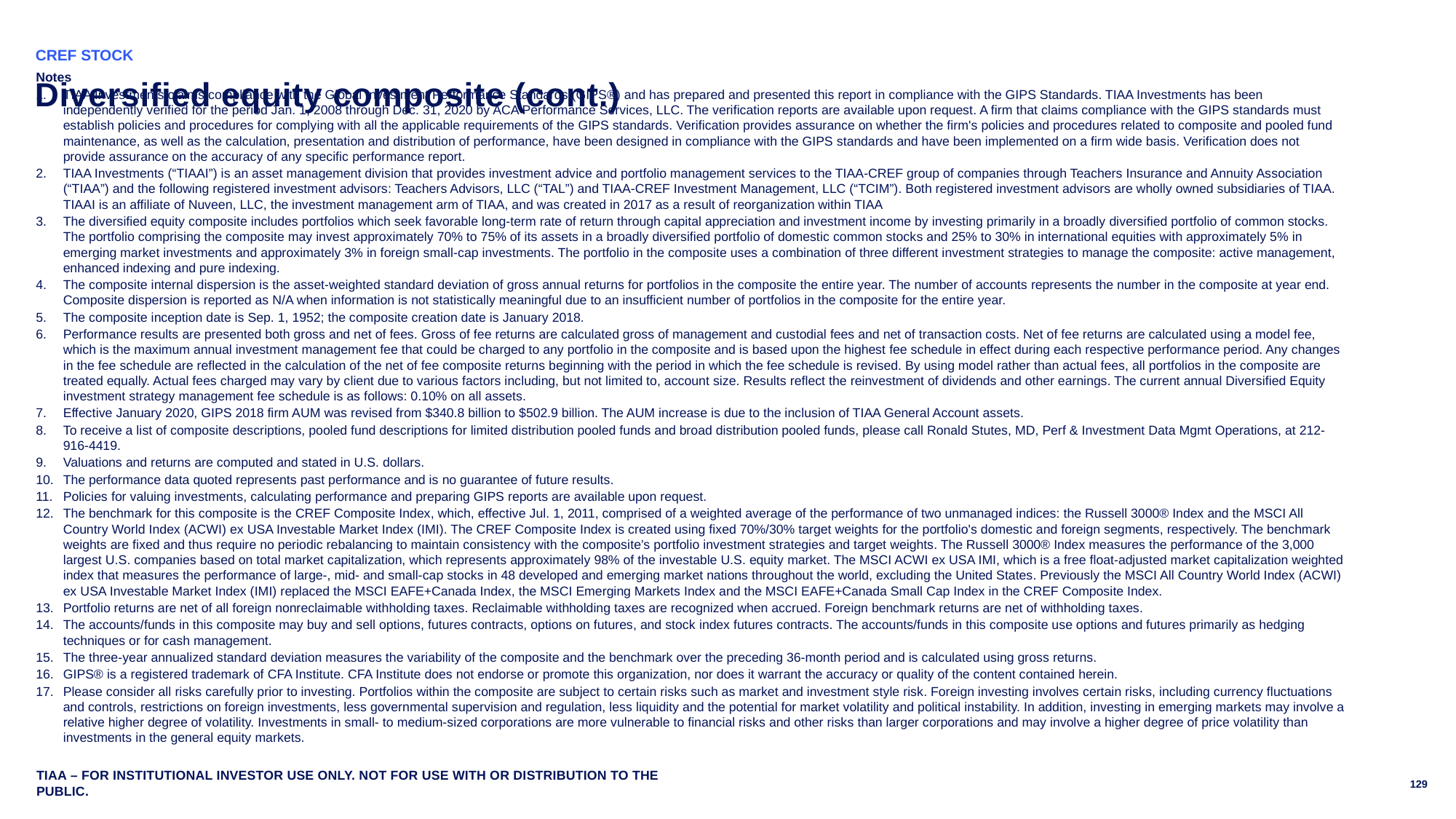

CREF STOCK
# Diversified equity composite (cont.)
Notes
TIAA Investments claims compliance with the Global Investment Performance Standards (GIPS®) and has prepared and presented this report in compliance with the GIPS Standards. TIAA Investments has been independently verified for the period Jan. 1, 2008 through Dec. 31, 2020 by ACA Performance Services, LLC. The verification reports are available upon request. A firm that claims compliance with the GIPS standards must establish policies and procedures for complying with all the applicable requirements of the GIPS standards. Verification provides assurance on whether the firm's policies and procedures related to composite and pooled fund maintenance, as well as the calculation, presentation and distribution of performance, have been designed in compliance with the GIPS standards and have been implemented on a firm wide basis. Verification does not provide assurance on the accuracy of any specific performance report.
TIAA Investments (“TIAAI”) is an asset management division that provides investment advice and portfolio management services to the TIAA-CREF group of companies through Teachers Insurance and Annuity Association (“TIAA”) and the following registered investment advisors: Teachers Advisors, LLC (“TAL”) and TIAA-CREF Investment Management, LLC (“TCIM”). Both registered investment advisors are wholly owned subsidiaries of TIAA. TIAAI is an affiliate of Nuveen, LLC, the investment management arm of TIAA, and was created in 2017 as a result of reorganization within TIAA
The diversified equity composite includes portfolios which seek favorable long-term rate of return through capital appreciation and investment income by investing primarily in a broadly diversified portfolio of common stocks. The portfolio comprising the composite may invest approximately 70% to 75% of its assets in a broadly diversified portfolio of domestic common stocks and 25% to 30% in international equities with approximately 5% in emerging market investments and approximately 3% in foreign small-cap investments. The portfolio in the composite uses a combination of three different investment strategies to manage the composite: active management, enhanced indexing and pure indexing.
The composite internal dispersion is the asset-weighted standard deviation of gross annual returns for portfolios in the composite the entire year. The number of accounts represents the number in the composite at year end. Composite dispersion is reported as N/A when information is not statistically meaningful due to an insufficient number of portfolios in the composite for the entire year.
The composite inception date is Sep. 1, 1952; the composite creation date is January 2018.
Performance results are presented both gross and net of fees. Gross of fee returns are calculated gross of management and custodial fees and net of transaction costs. Net of fee returns are calculated using a model fee, which is the maximum annual investment management fee that could be charged to any portfolio in the composite and is based upon the highest fee schedule in effect during each respective performance period. Any changes in the fee schedule are reflected in the calculation of the net of fee composite returns beginning with the period in which the fee schedule is revised. By using model rather than actual fees, all portfolios in the composite are treated equally. Actual fees charged may vary by client due to various factors including, but not limited to, account size. Results reflect the reinvestment of dividends and other earnings. The current annual Diversified Equity investment strategy management fee schedule is as follows: 0.10% on all assets.
Effective January 2020, GIPS 2018 firm AUM was revised from $340.8 billion to $502.9 billion. The AUM increase is due to the inclusion of TIAA General Account assets.
To receive a list of composite descriptions, pooled fund descriptions for limited distribution pooled funds and broad distribution pooled funds, please call Ronald Stutes, MD, Perf & Investment Data Mgmt Operations, at 212-916-4419.
Valuations and returns are computed and stated in U.S. dollars.
The performance data quoted represents past performance and is no guarantee of future results.
Policies for valuing investments, calculating performance and preparing GIPS reports are available upon request.
The benchmark for this composite is the CREF Composite Index, which, effective Jul. 1, 2011, comprised of a weighted average of the performance of two unmanaged indices: the Russell 3000® Index and the MSCI All Country World Index (ACWI) ex USA Investable Market Index (IMI). The CREF Composite Index is created using fixed 70%/30% target weights for the portfolio's domestic and foreign segments, respectively. The benchmark weights are fixed and thus require no periodic rebalancing to maintain consistency with the composite’s portfolio investment strategies and target weights. The Russell 3000® Index measures the performance of the 3,000 largest U.S. companies based on total market capitalization, which represents approximately 98% of the investable U.S. equity market. The MSCI ACWI ex USA IMI, which is a free float-adjusted market capitalization weighted index that measures the performance of large-, mid- and small-cap stocks in 48 developed and emerging market nations throughout the world, excluding the United States. Previously the MSCI All Country World Index (ACWI) ex USA Investable Market Index (IMI) replaced the MSCI EAFE+Canada Index, the MSCI Emerging Markets Index and the MSCI EAFE+Canada Small Cap Index in the CREF Composite Index.
Portfolio returns are net of all foreign nonreclaimable withholding taxes. Reclaimable withholding taxes are recognized when accrued. Foreign benchmark returns are net of withholding taxes.
The accounts/funds in this composite may buy and sell options, futures contracts, options on futures, and stock index futures contracts. The accounts/funds in this composite use options and futures primarily as hedging techniques or for cash management.
The three-year annualized standard deviation measures the variability of the composite and the benchmark over the preceding 36-month period and is calculated using gross returns.
GIPS® is a registered trademark of CFA Institute. CFA Institute does not endorse or promote this organization, nor does it warrant the accuracy or quality of the content contained herein.
Please consider all risks carefully prior to investing. Portfolios within the composite are subject to certain risks such as market and investment style risk. Foreign investing involves certain risks, including currency fluctuations and controls, restrictions on foreign investments, less governmental supervision and regulation, less liquidity and the potential for market volatility and political instability. In addition, investing in emerging markets may involve a relative higher degree of volatility. Investments in small- to medium-sized corporations are more vulnerable to financial risks and other risks than larger corporations and may involve a higher degree of price volatility than investments in the general equity markets.
TIAA – FOR Institutional INVESTOR USE ONLY. NOT FOR USE WITH OR DISTRIBUTION TO THE PUBLIC.
129